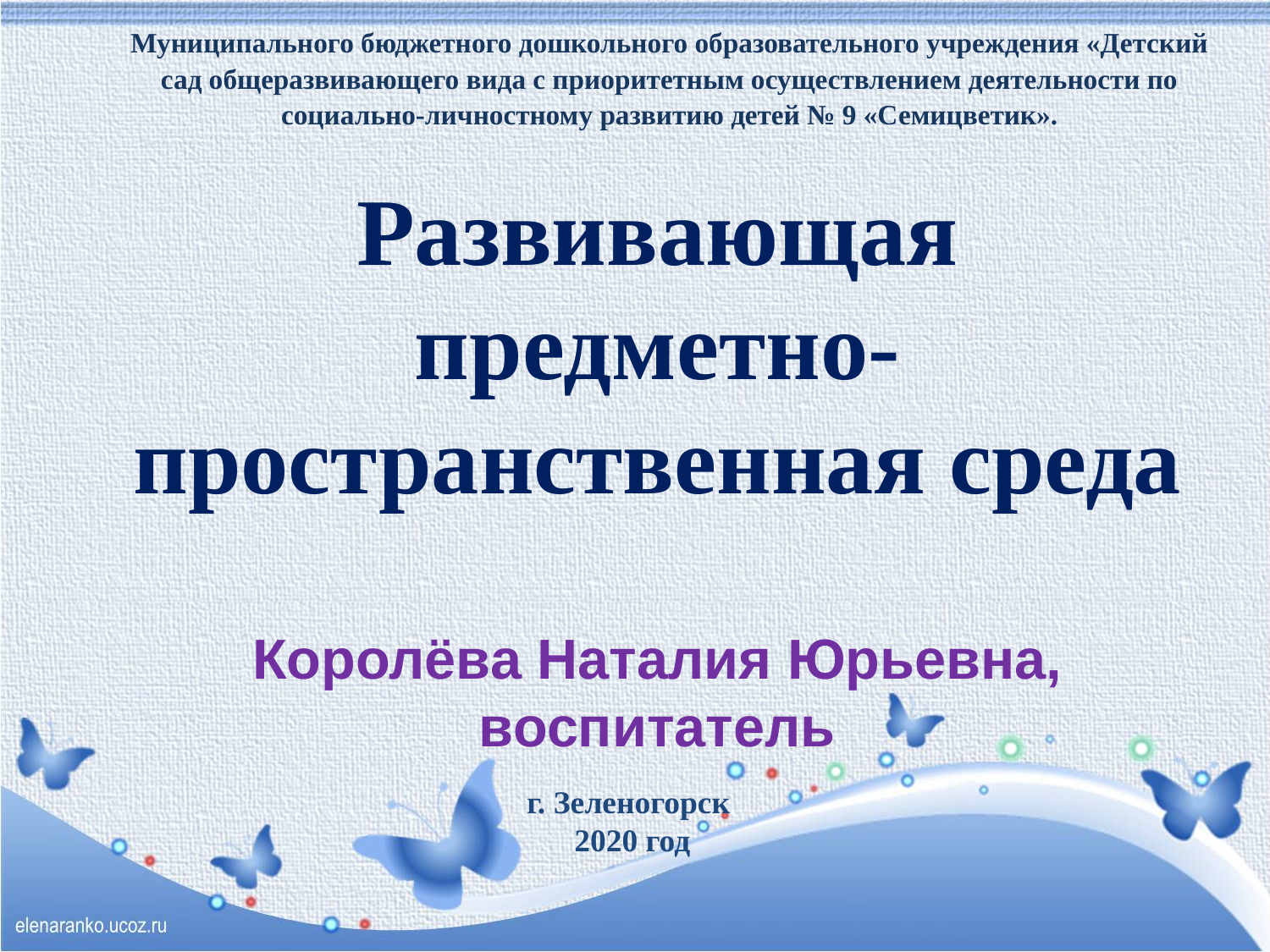

Муниципального бюджетного дошкольного образовательного учреждения «Детский сад общеразвивающего вида с приоритетным осуществлением деятельности по социально-личностному развитию детей № 9 «Семицветик».
Развивающая предметно-пространственная среда

Королёва Наталия Юрьевна,
воспитатель
г. Зеленогорск
2020 год